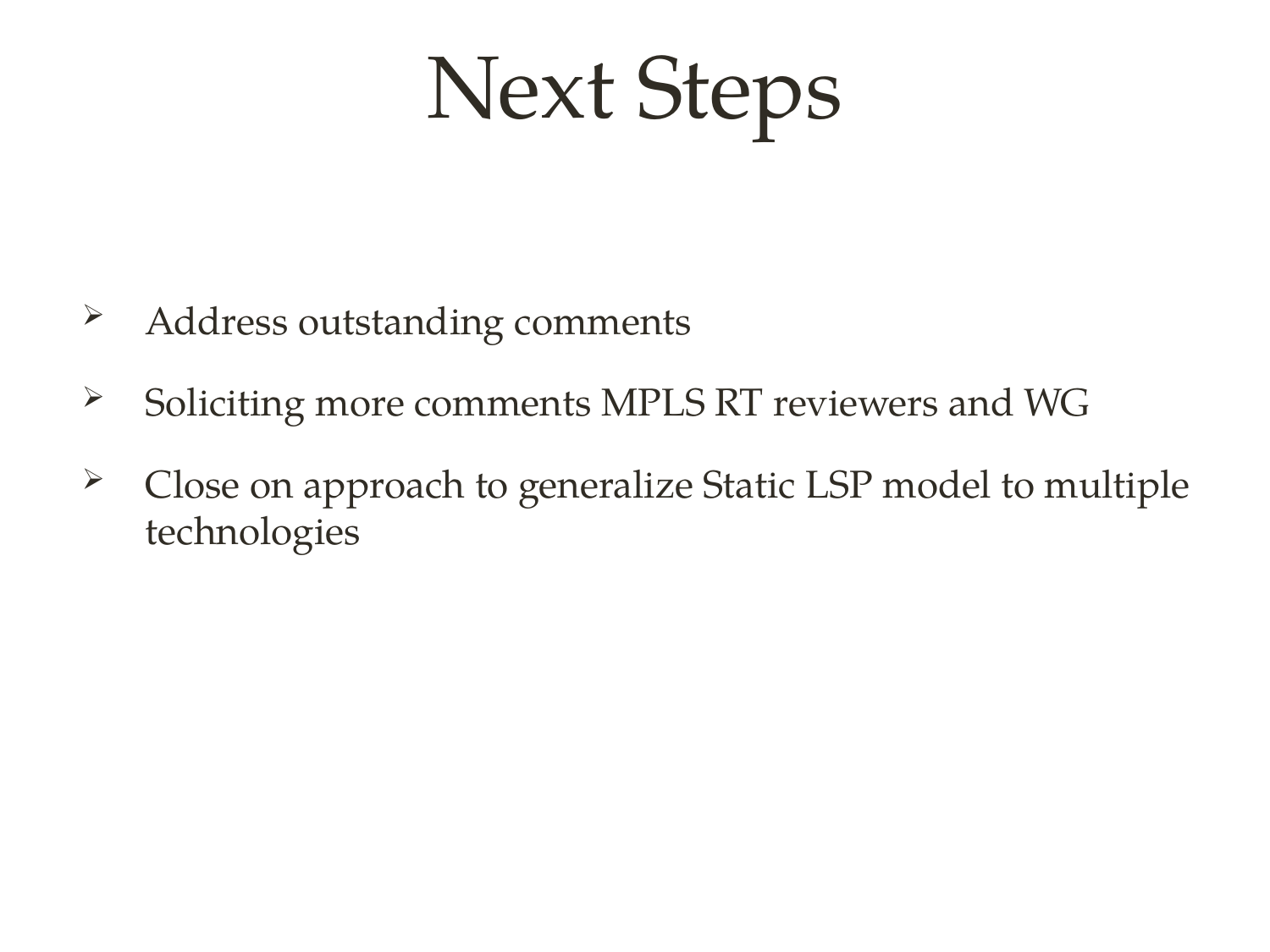

# Next Steps

Address outstanding comments
Soliciting more comments MPLS RT reviewers and WG
Close on approach to generalize Static LSP model to multiple technologies